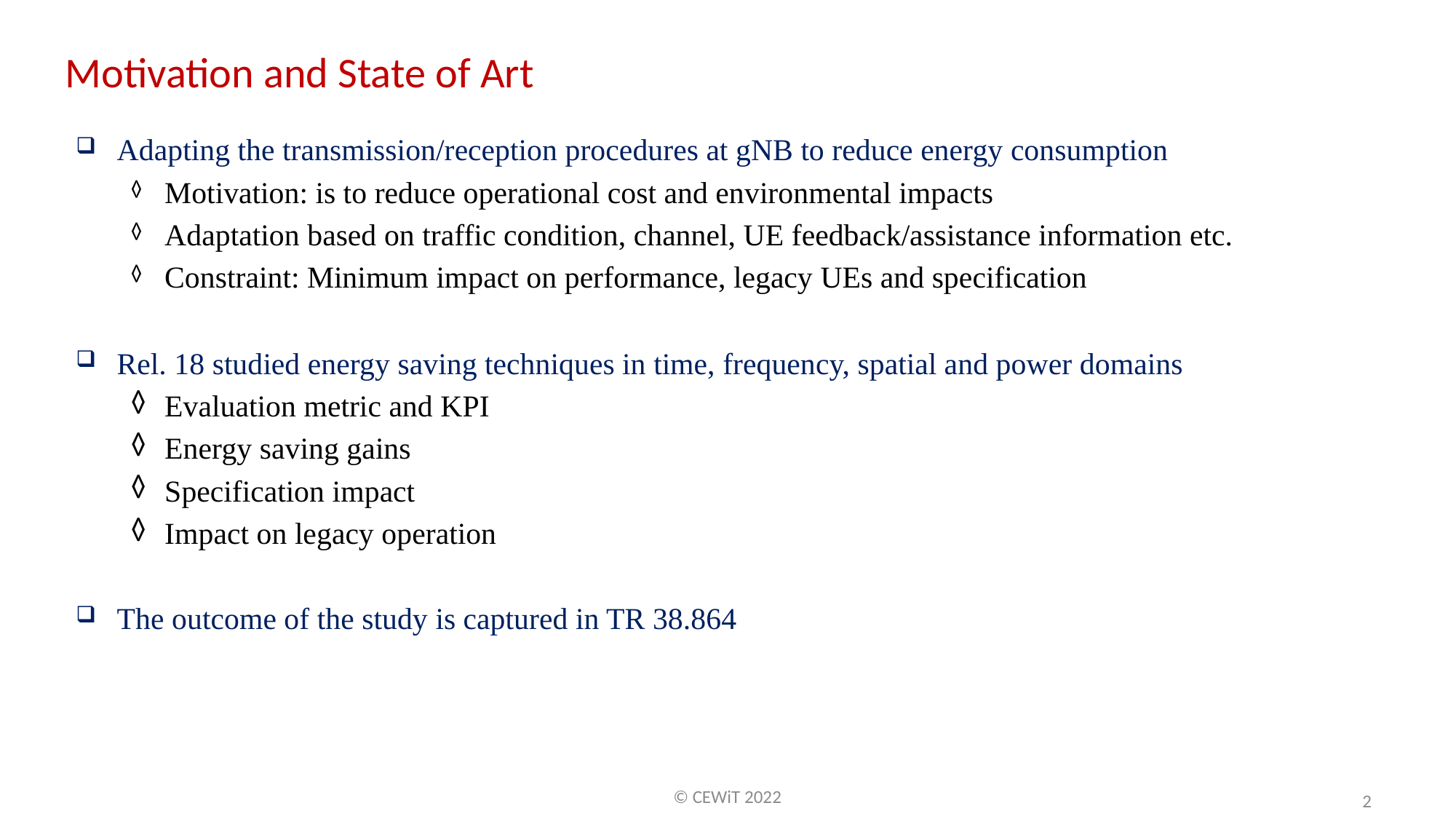

Motivation and State of Art
Adapting the transmission/reception procedures at gNB to reduce energy consumption
Motivation: is to reduce operational cost and environmental impacts
Adaptation based on traffic condition, channel, UE feedback/assistance information etc.
Constraint: Minimum impact on performance, legacy UEs and specification

Rel. 18 studied energy saving techniques in time, frequency, spatial and power domains
Evaluation metric and KPI
Energy saving gains
Specification impact
Impact on legacy operation

The outcome of the study is captured in TR 38.864

© CEWiT 2022
2